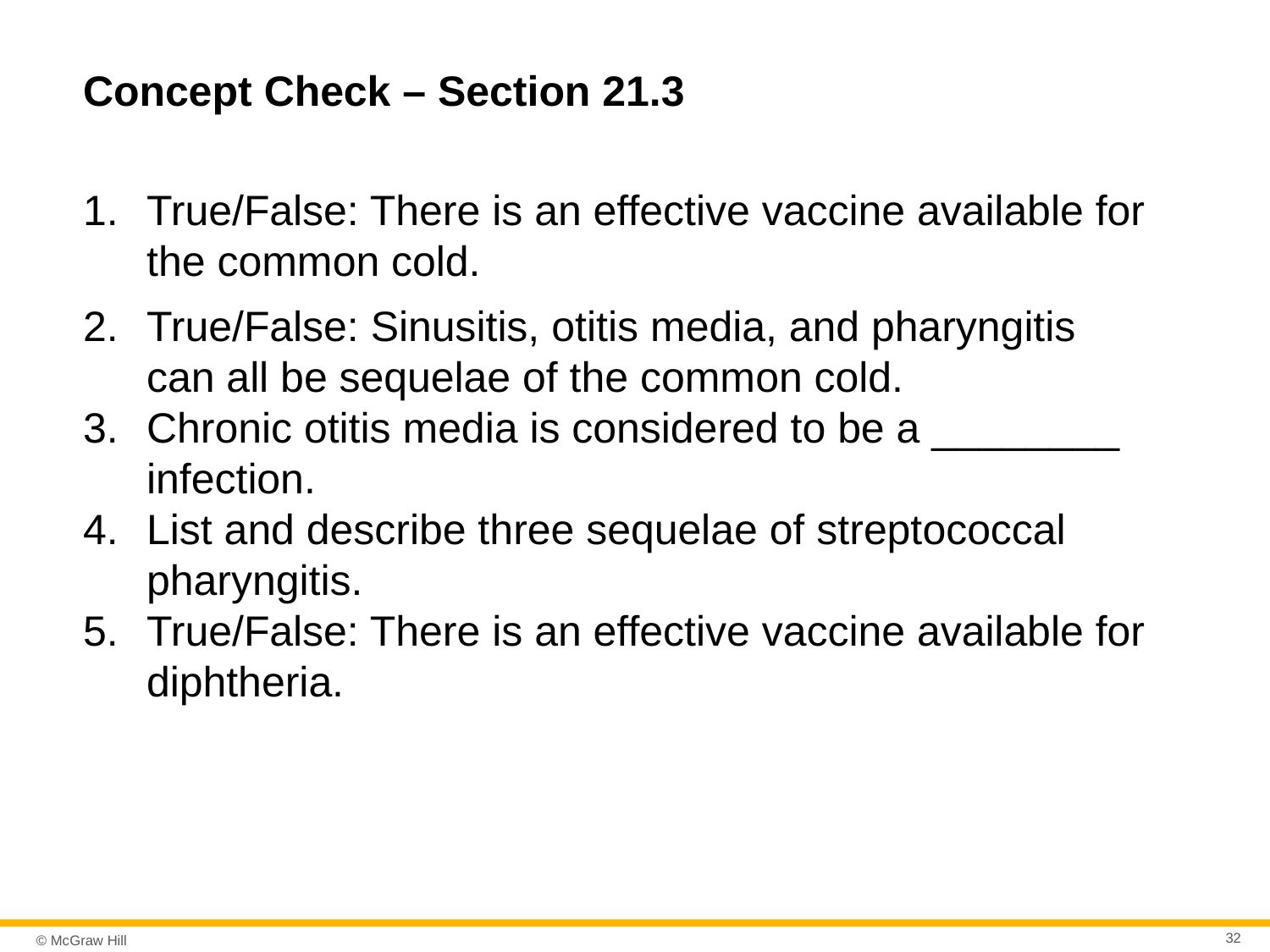

# Concept Check – Section 21.3
True/False: There is an effective vaccine available for the common cold.
True/False: Sinusitis, otitis media, and pharyngitis can all be sequelae of the common cold.
Chronic otitis media is considered to be a ________ infection.
List and describe three sequelae of streptococcal pharyngitis.
True/False: There is an effective vaccine available for diphtheria.